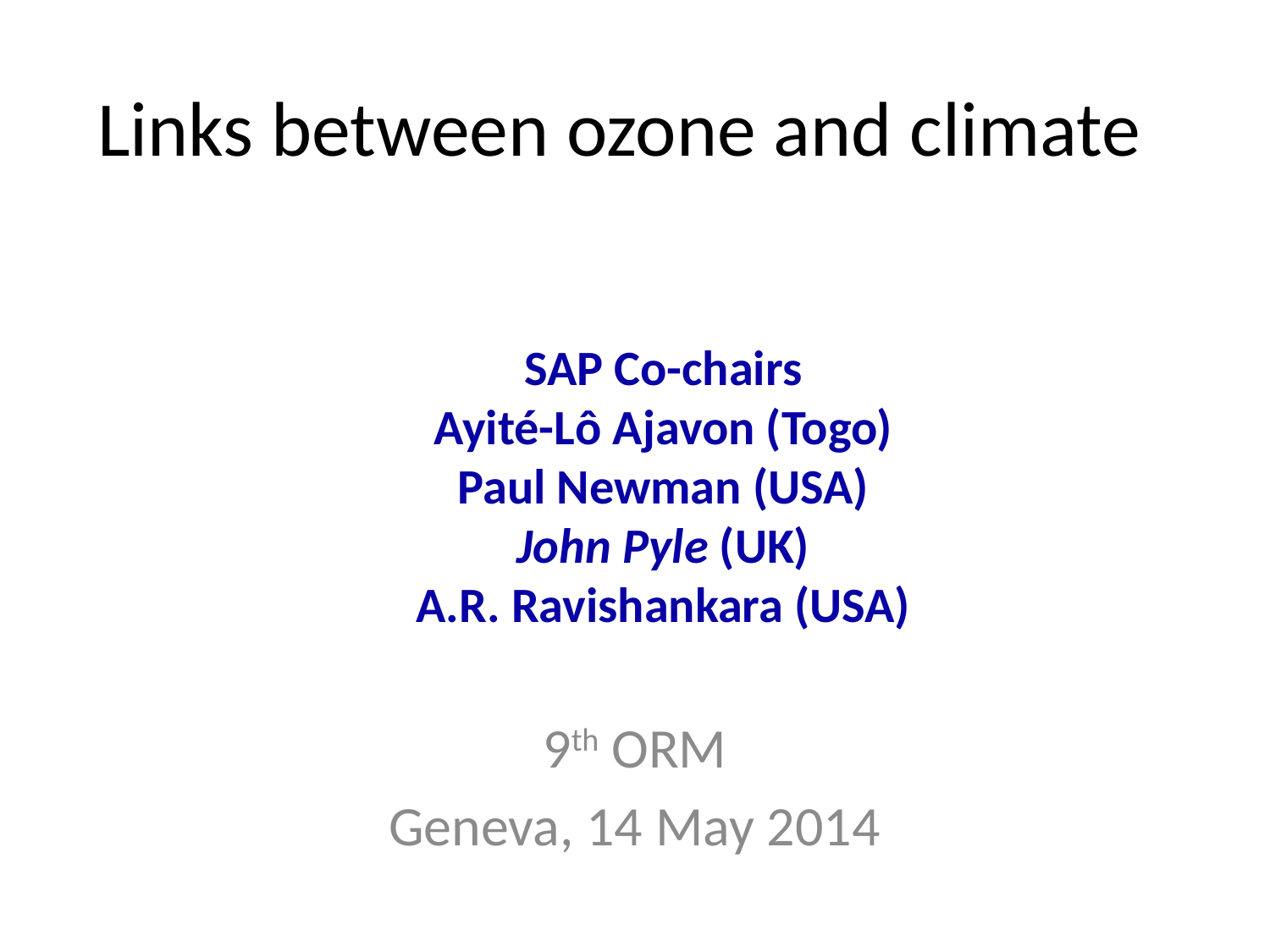

# Links between ozone and climate
SAP Co-chairs
Ayité-Lô Ajavon (Togo)
Paul Newman (USA)
John Pyle (UK)
A.R. Ravishankara (USA)

9th ORM
Geneva, 14 May 2014